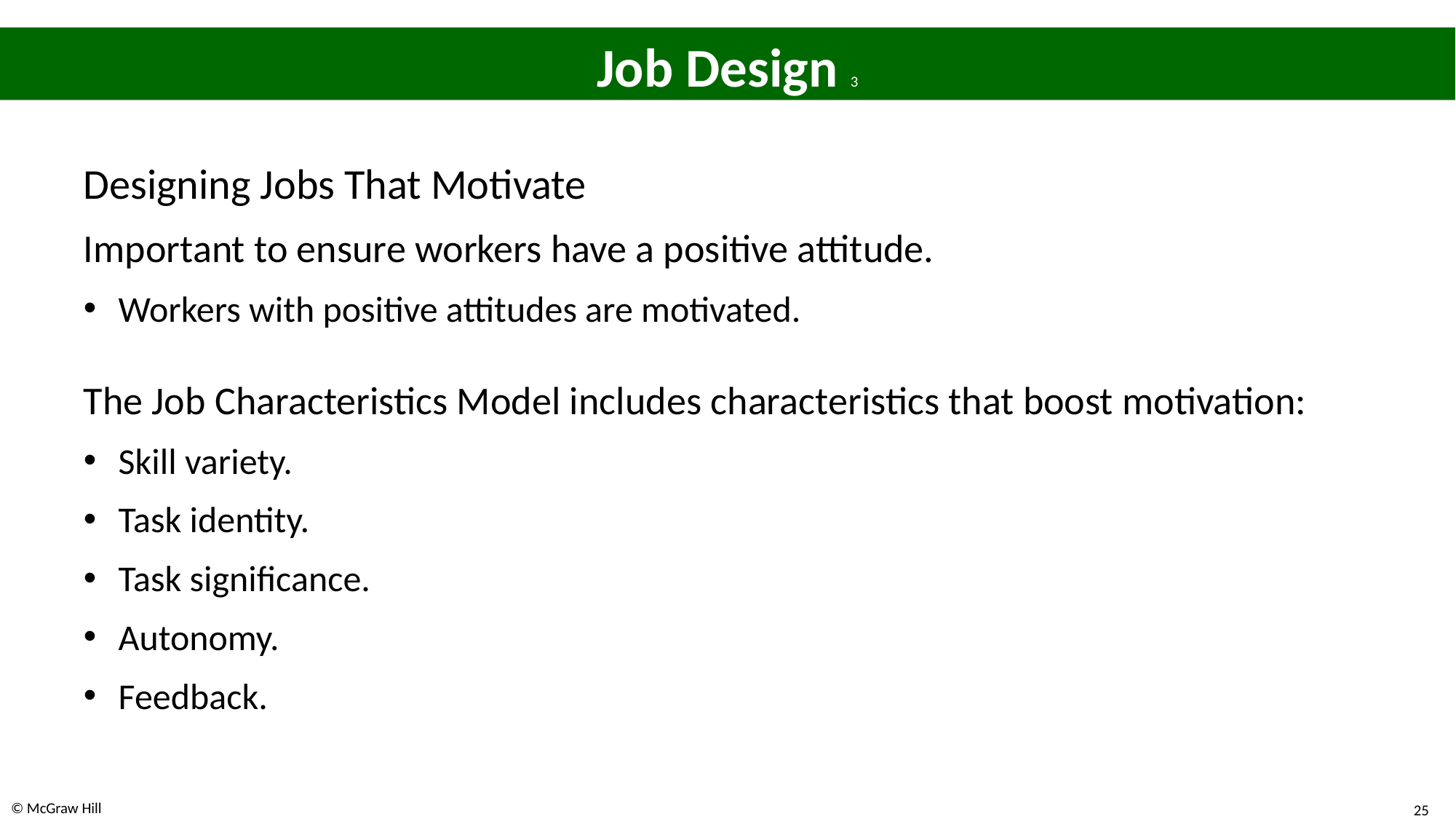

# Job Design 3
Designing Jobs That Motivate
Important to ensure workers have a positive attitude.
Workers with positive attitudes are motivated.
The Job Characteristics Model includes characteristics that boost motivation:
Skill variety.
Task identity.
Task significance.
Autonomy.
Feedback.